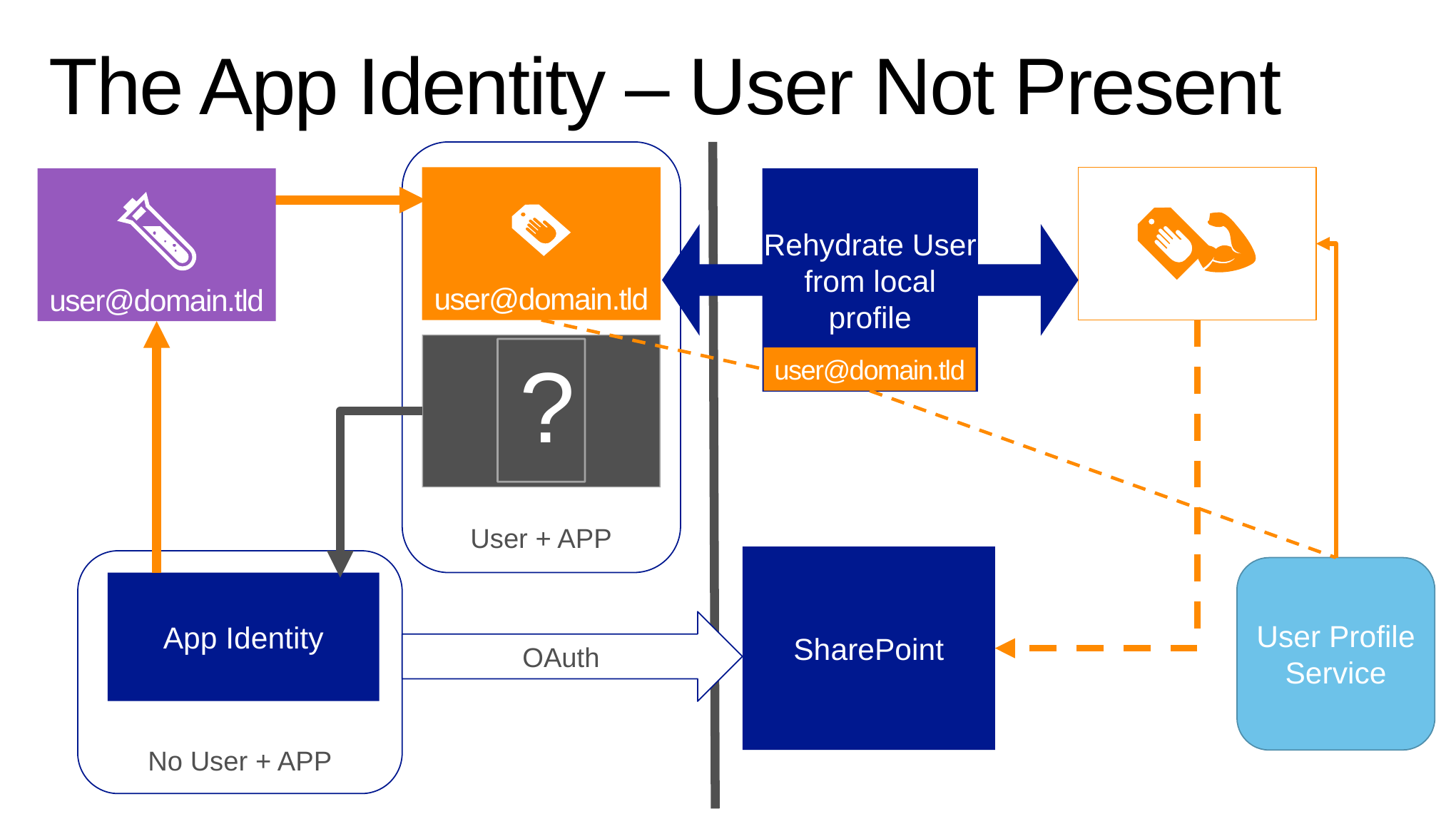

# The App Identity – User Not Present
User + APP
user@domain.tld

user@domain.tld

Rehydrate User from local profile

user@domain.tld

?
SharePoint
No User + APP
User Profile Service
App Identity
OAuth